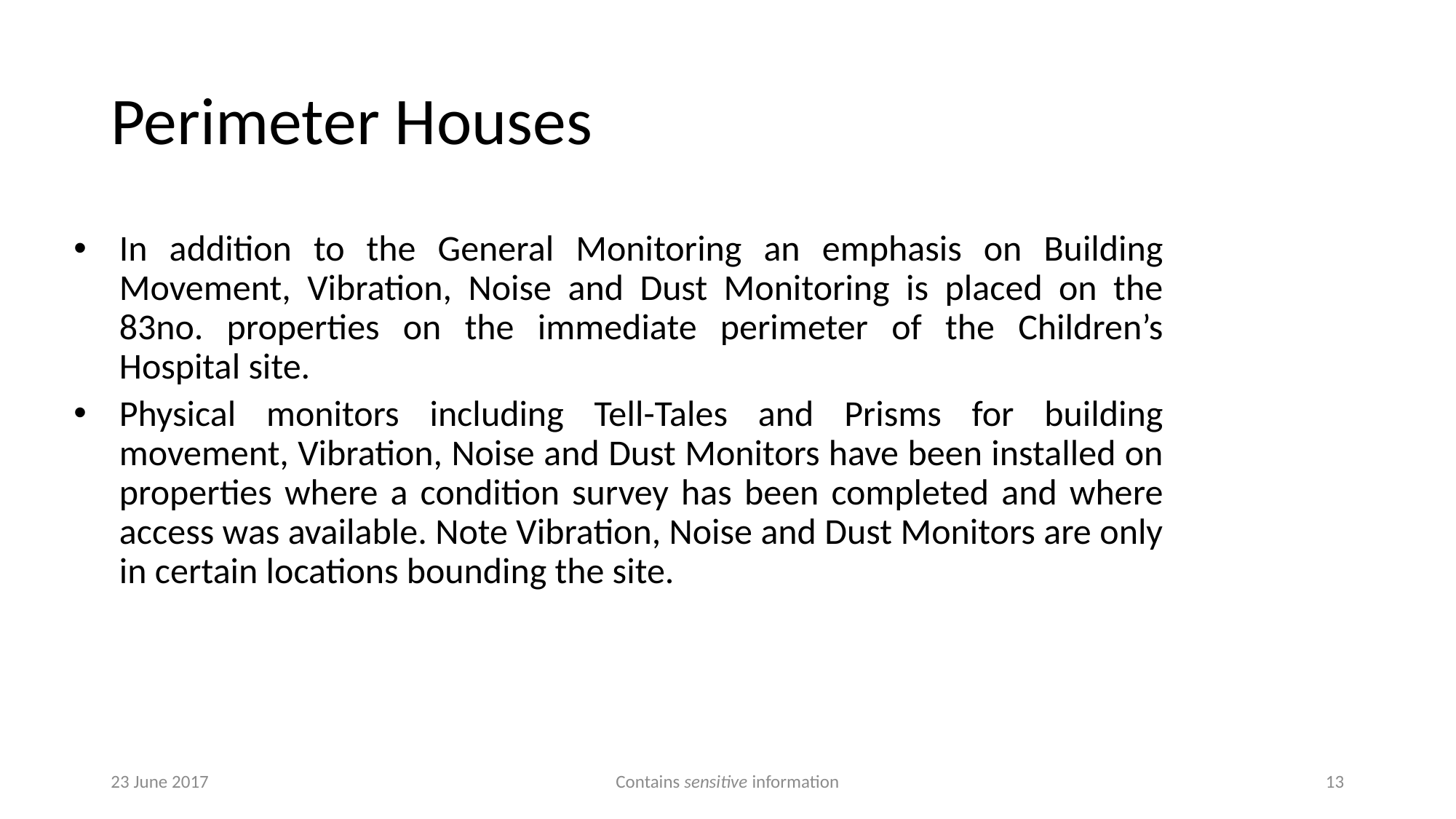

# Perimeter Houses
In addition to the General Monitoring an emphasis on Building Movement, Vibration, Noise and Dust Monitoring is placed on the 83no. properties on the immediate perimeter of the Children’s Hospital site.
Physical monitors including Tell-Tales and Prisms for building movement, Vibration, Noise and Dust Monitors have been installed on properties where a condition survey has been completed and where access was available. Note Vibration, Noise and Dust Monitors are only in certain locations bounding the site.
23 June 2017
Contains sensitive information
13